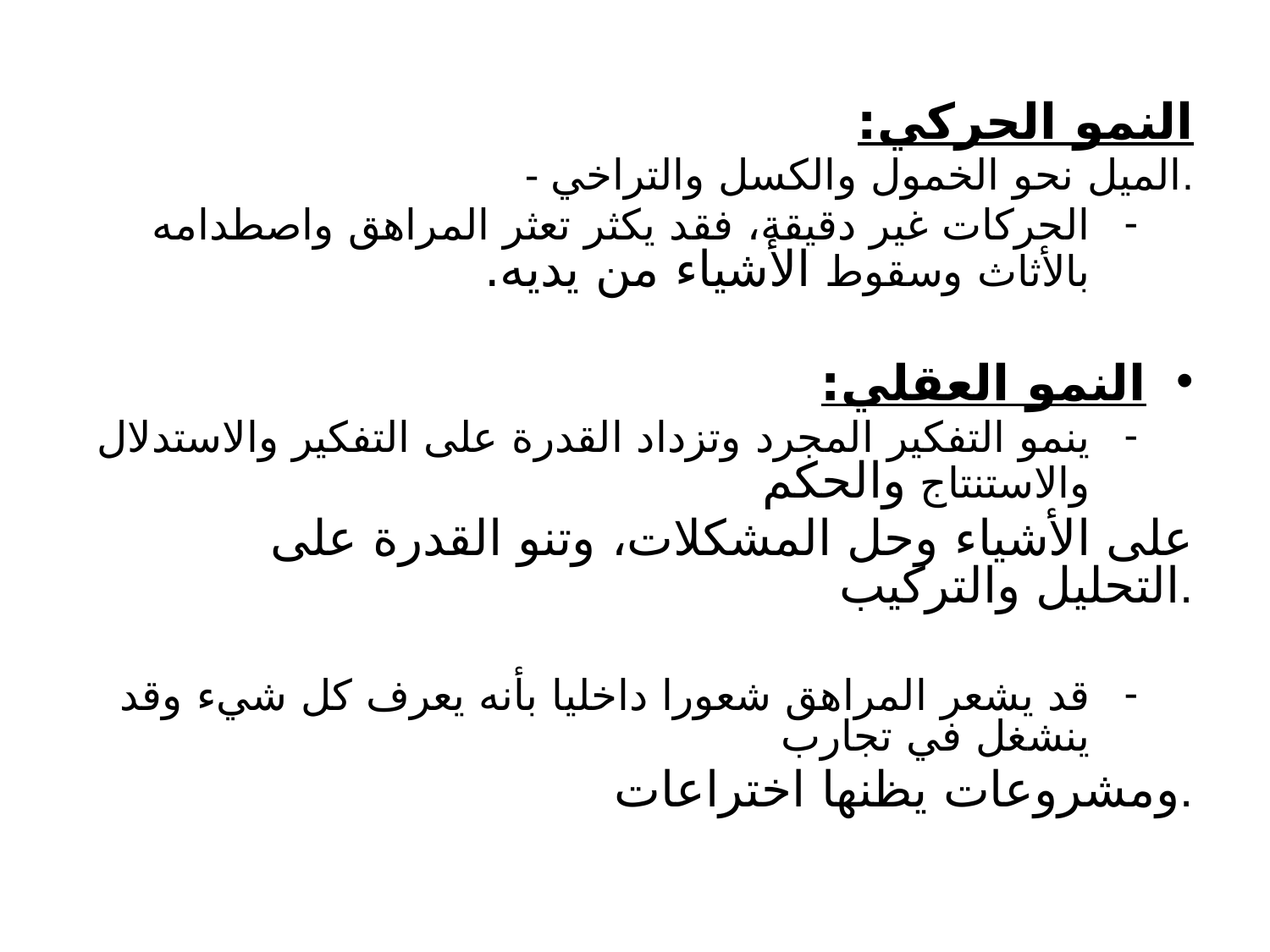

النمو الحركي:
- الميل نحو الخمول والكسل والتراخي.
الحركات غير دقيقة، فقد يكثر تعثر المراهق واصطدامه بالأثاث وسقوط الأشياء من يديه.

النمو العقلي:
ينمو التفكير المجرد وتزداد القدرة على التفكير والاستدلال والاستنتاج والحكم
   على الأشياء وحل المشكلات، وتنو القدرة على التحليل والتركيب.

قد يشعر المراهق شعورا داخليا بأنه يعرف كل شيء وقد ينشغل في تجارب
   ومشروعات يظنها اختراعات.